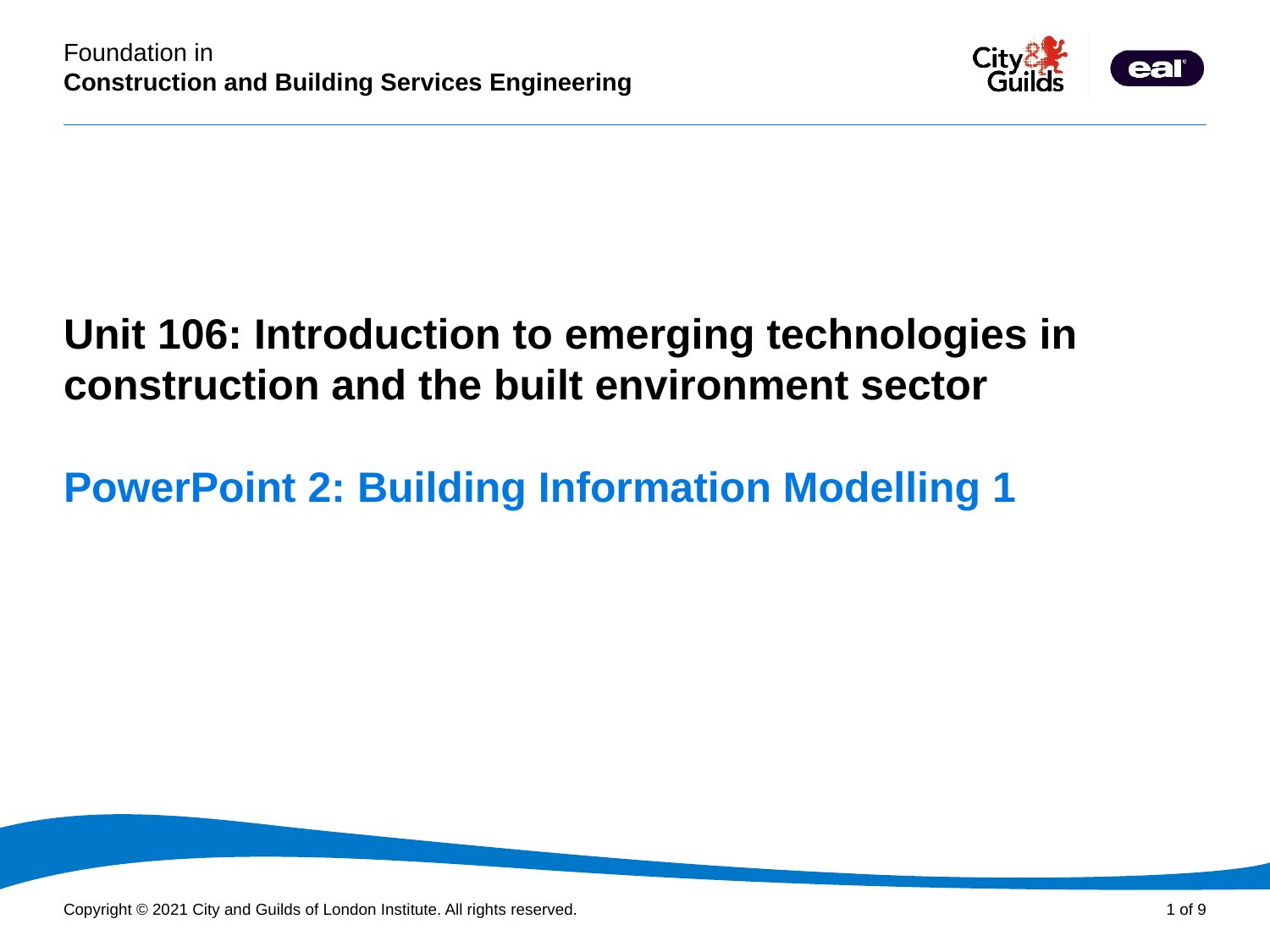

PowerPoint presentation
Unit 106: Introduction to emerging technologies in construction and the built environment sector
# PowerPoint 2: Building Information Modelling 1